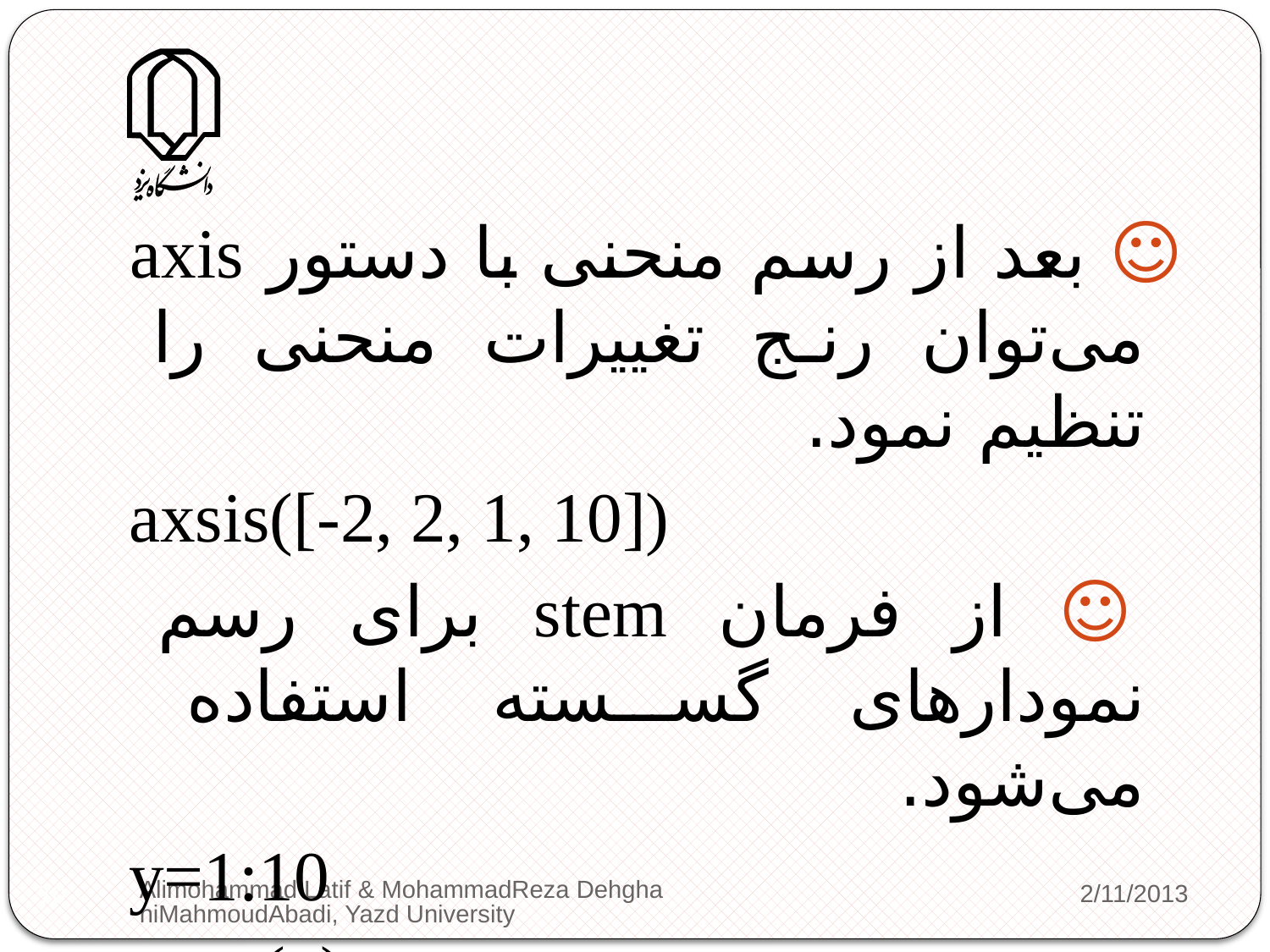

☺ بعد از رسم منحنی با دستور axis می‌توان رنج تغییرات منحنی را تنظیم نمود.
axsis([-2, 2, 1, 10])
 ☺ از فرمان stem برای رسم نمودارهای گسسته استفاده می‌شود.
y=1:10
stem(y)
Alimohammad Latif & MohammadReza DehghaniMahmoudAbadi, Yazd University
2/11/2013
70